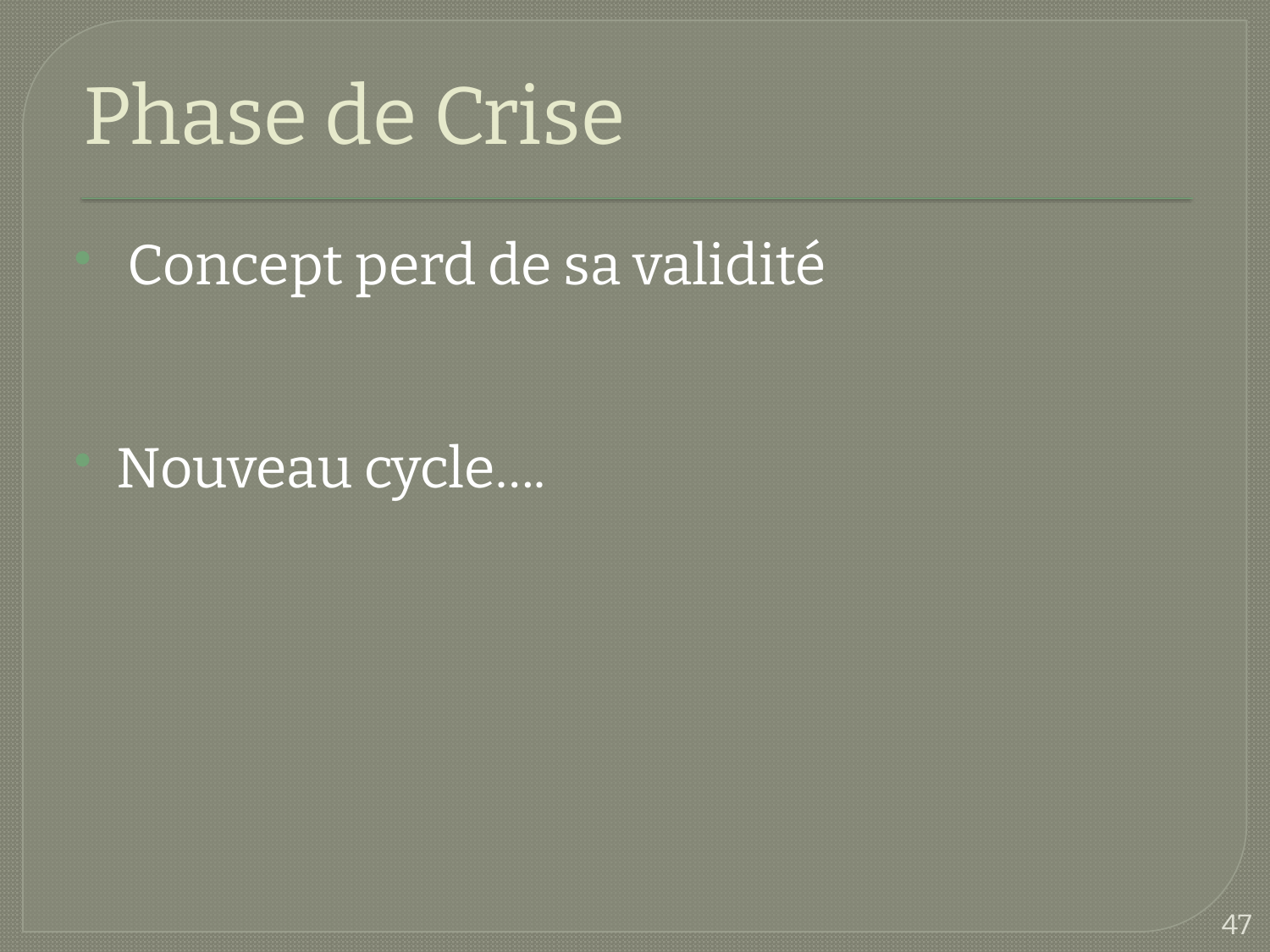

Phase de Crise

 Concept perd de sa validité

Nouveau cycle….

47